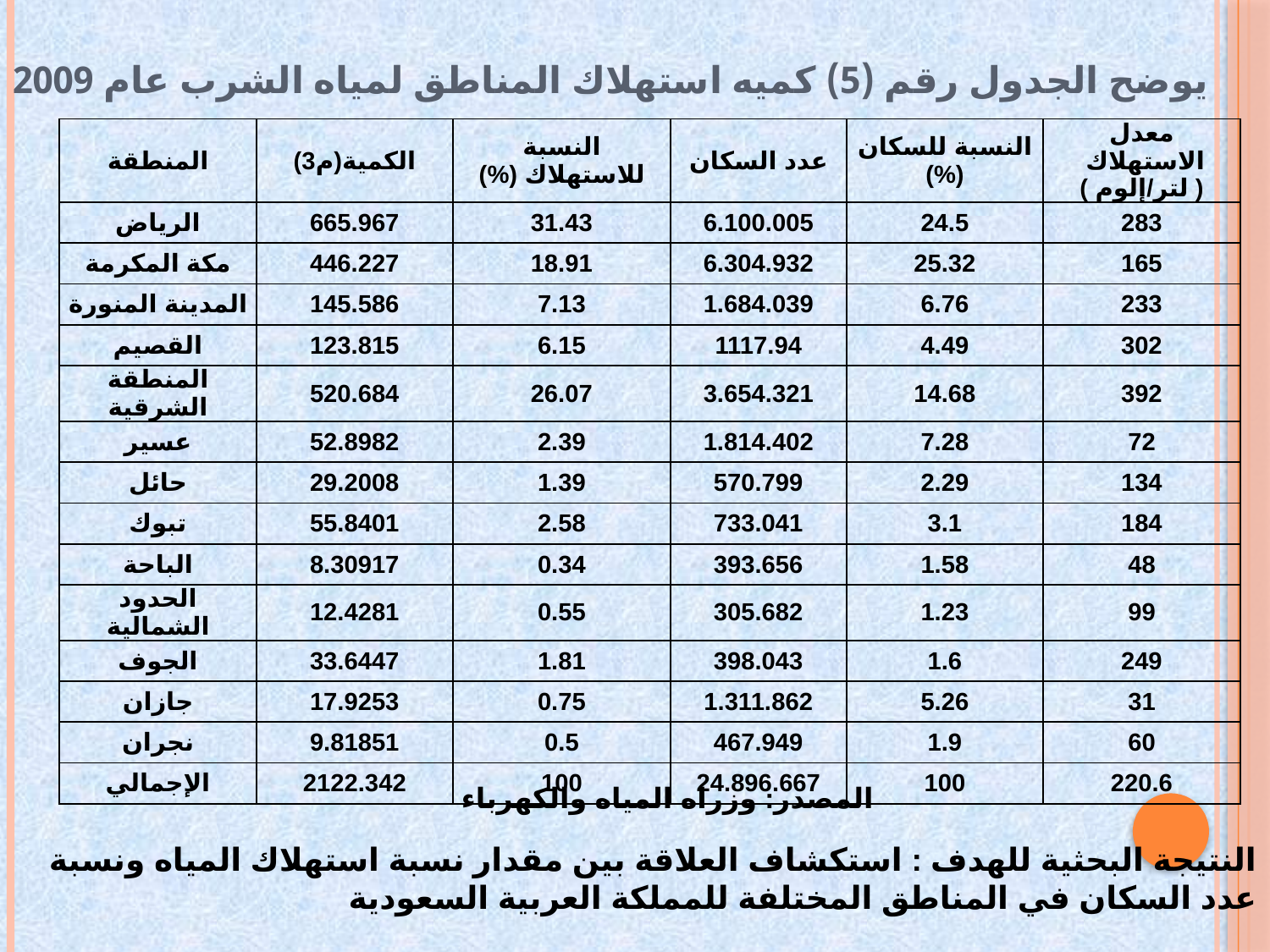

# يوضح الجدول رقم (5) كميه استهلاك المناطق لمياه الشرب عام 2009
| المنطقة | الكمية(م3) | النسبة للاستهلاك (%) | عدد السكان | النسبة للسكان (%) | معدل الاستهلاك ( لتر/إلوم ) |
| --- | --- | --- | --- | --- | --- |
| الرياض | 665.967 | 31.43 | 6.100.005 | 24.5 | 283 |
| مكة المكرمة | 446.227 | 18.91 | 6.304.932 | 25.32 | 165 |
| المدينة المنورة | 145.586 | 7.13 | 1.684.039 | 6.76 | 233 |
| القصيم | 123.815 | 6.15 | 1117.94 | 4.49 | 302 |
| المنطقة الشرقية | 520.684 | 26.07 | 3.654.321 | 14.68 | 392 |
| عسير | 52.8982 | 2.39 | 1.814.402 | 7.28 | 72 |
| حائل | 29.2008 | 1.39 | 570.799 | 2.29 | 134 |
| تبوك | 55.8401 | 2.58 | 733.041 | 3.1 | 184 |
| الباحة | 8.30917 | 0.34 | 393.656 | 1.58 | 48 |
| الحدود الشمالية | 12.4281 | 0.55 | 305.682 | 1.23 | 99 |
| الجوف | 33.6447 | 1.81 | 398.043 | 1.6 | 249 |
| جازان | 17.9253 | 0.75 | 1.311.862 | 5.26 | 31 |
| نجران | 9.81851 | 0.5 | 467.949 | 1.9 | 60 |
| الإجمالي | 2122.342 | 100 | 24.896.667 | 100 | 220.6 |
المصدر: وزراه المياه والكهرباء
النتيجة البحثية للهدف : استكشاف العلاقة بين مقدار نسبة استهلاك المياه ونسبة عدد السكان في المناطق المختلفة للمملكة العربية السعودية